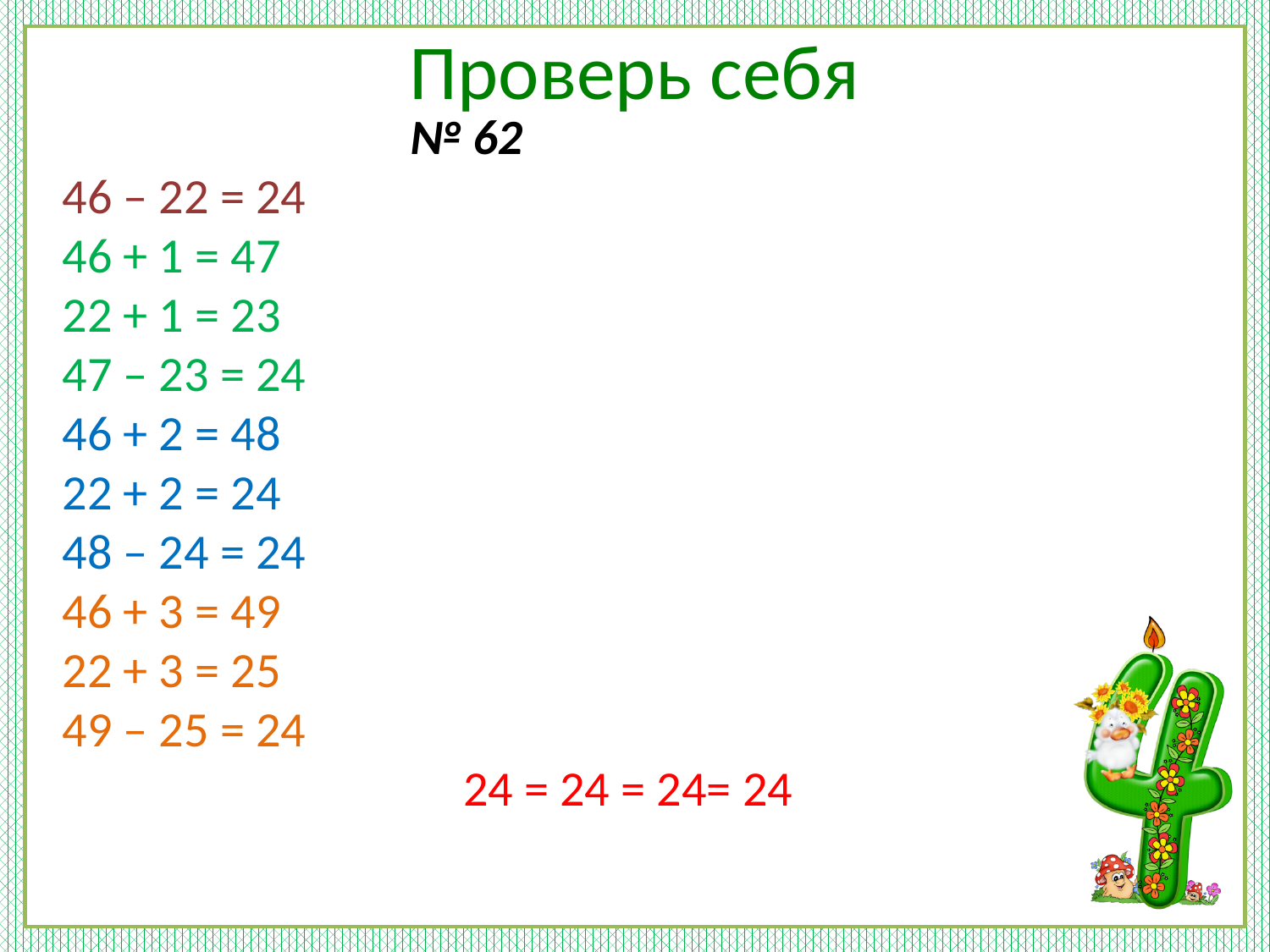

# Проверь себя
                               № 62
46 – 22 = 24
46 + 1 = 47
22 + 1 = 23
47 – 23 = 24
46 + 2 = 48
22 + 2 = 24
48 – 24 = 24
46 + 3 = 49
22 + 3 = 25
49 – 25 = 24
24 = 24 = 24= 24